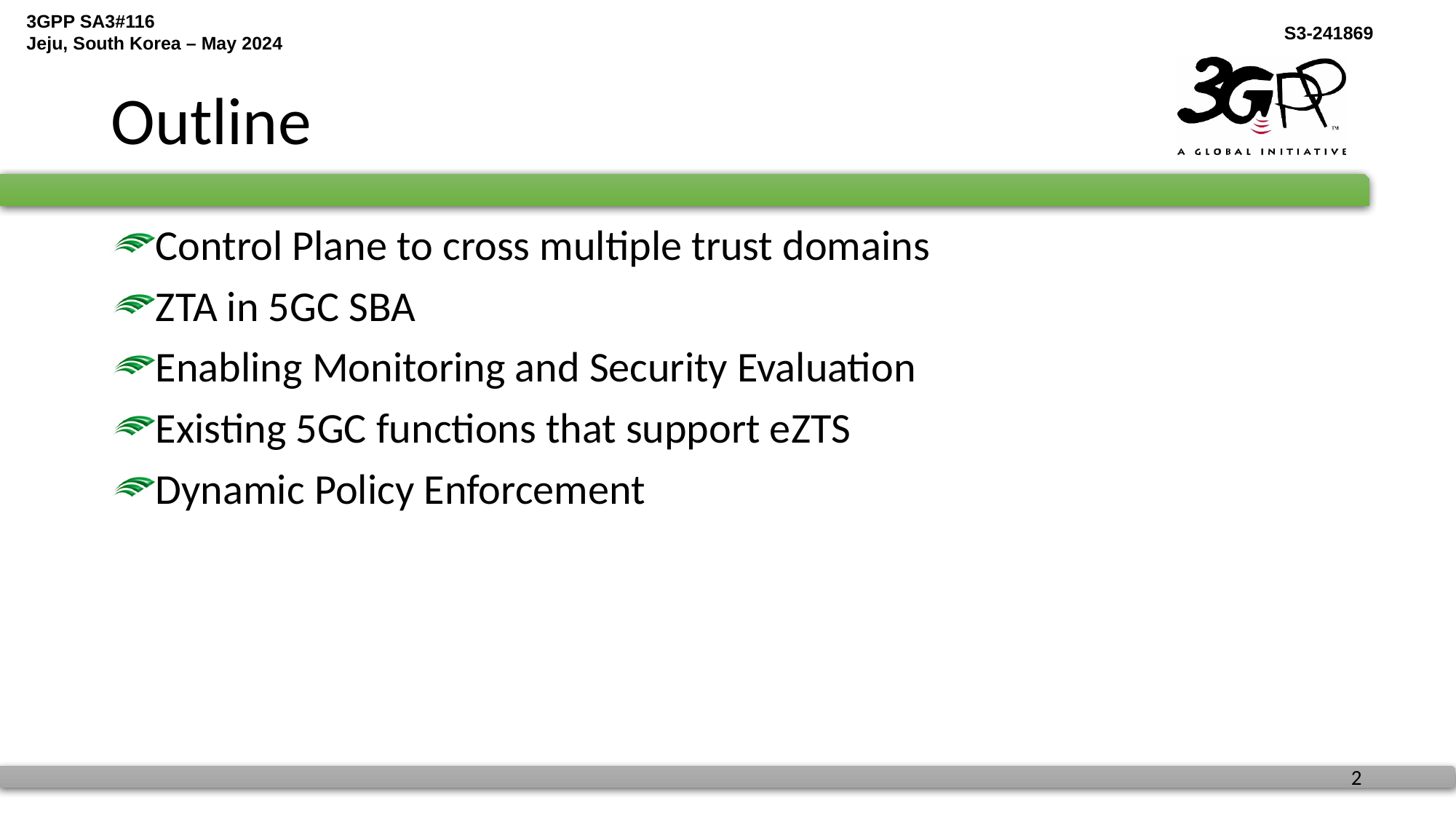

# Outline
Control Plane to cross multiple trust domains
ZTA in 5GC SBA
Enabling Monitoring and Security Evaluation
Existing 5GC functions that support eZTS
Dynamic Policy Enforcement